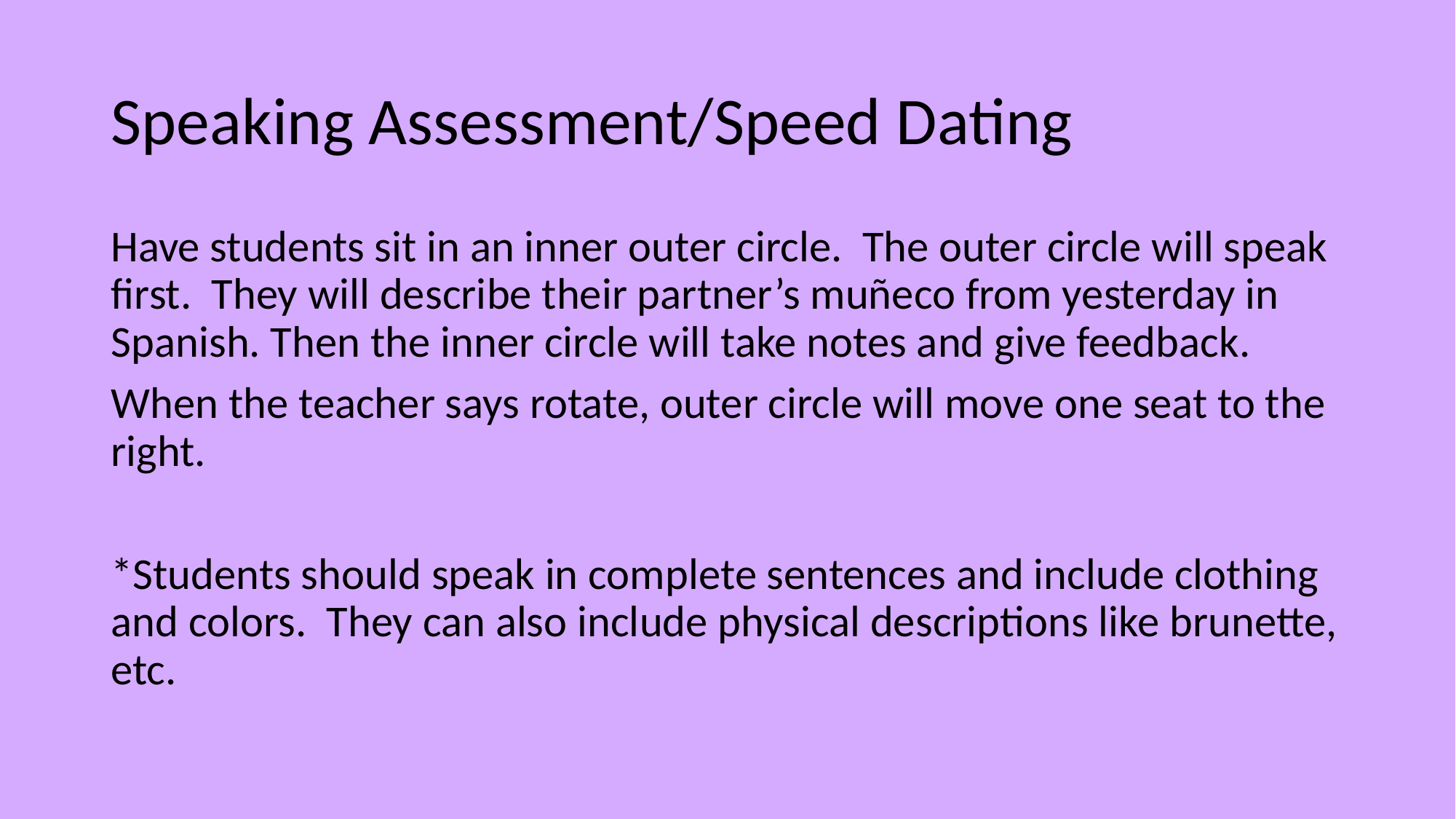

# Speaking Assessment/Speed Dating
Have students sit in an inner outer circle.  The outer circle will speak first.  They will describe their partner’s muñeco from yesterday in Spanish. Then the inner circle will take notes and give feedback.
When the teacher says rotate, outer circle will move one seat to the right.

*Students should speak in complete sentences and include clothing and colors.  They can also include physical descriptions like brunette, etc.